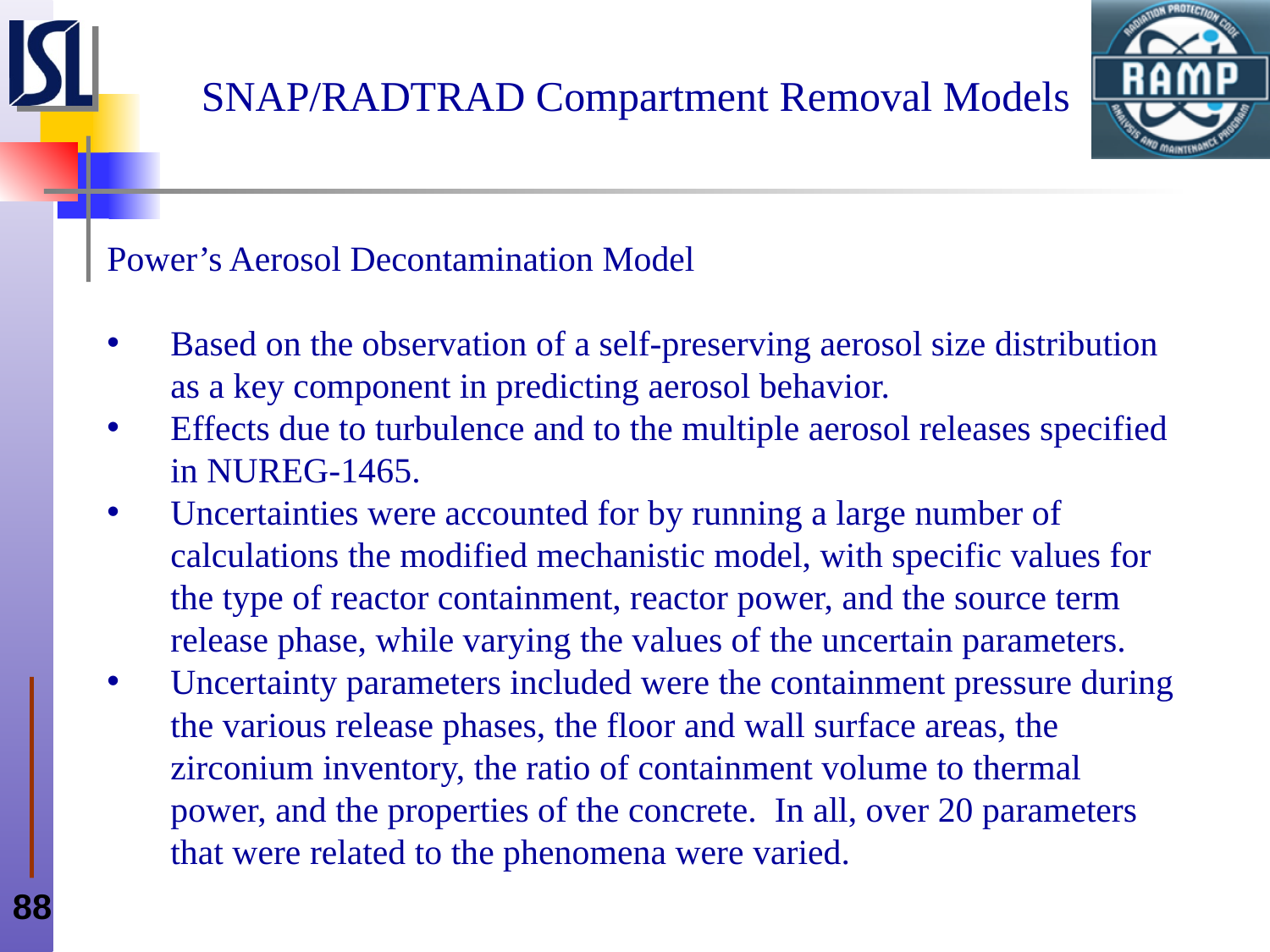

# SNAP/RADTRAD Compartment Removal Models
Power’s Aerosol Decontamination Model

Based on the observation of a self‑preserving aerosol size distribution as a key component in predicting aerosol behavior.
Effects due to turbulence and to the multiple aerosol releases specified in NUREG‑1465.
Uncertainties were accounted for by running a large number of calculations the modified mechanistic model, with specific values for the type of reactor containment, reactor power, and the source term release phase, while varying the values of the uncertain parameters.
Uncertainty parameters included were the containment pressure during the various release phases, the floor and wall surface areas, the zirconium inventory, the ratio of containment volume to thermal power, and the properties of the concrete.  In all, over 20 parameters that were related to the phenomena were varied.